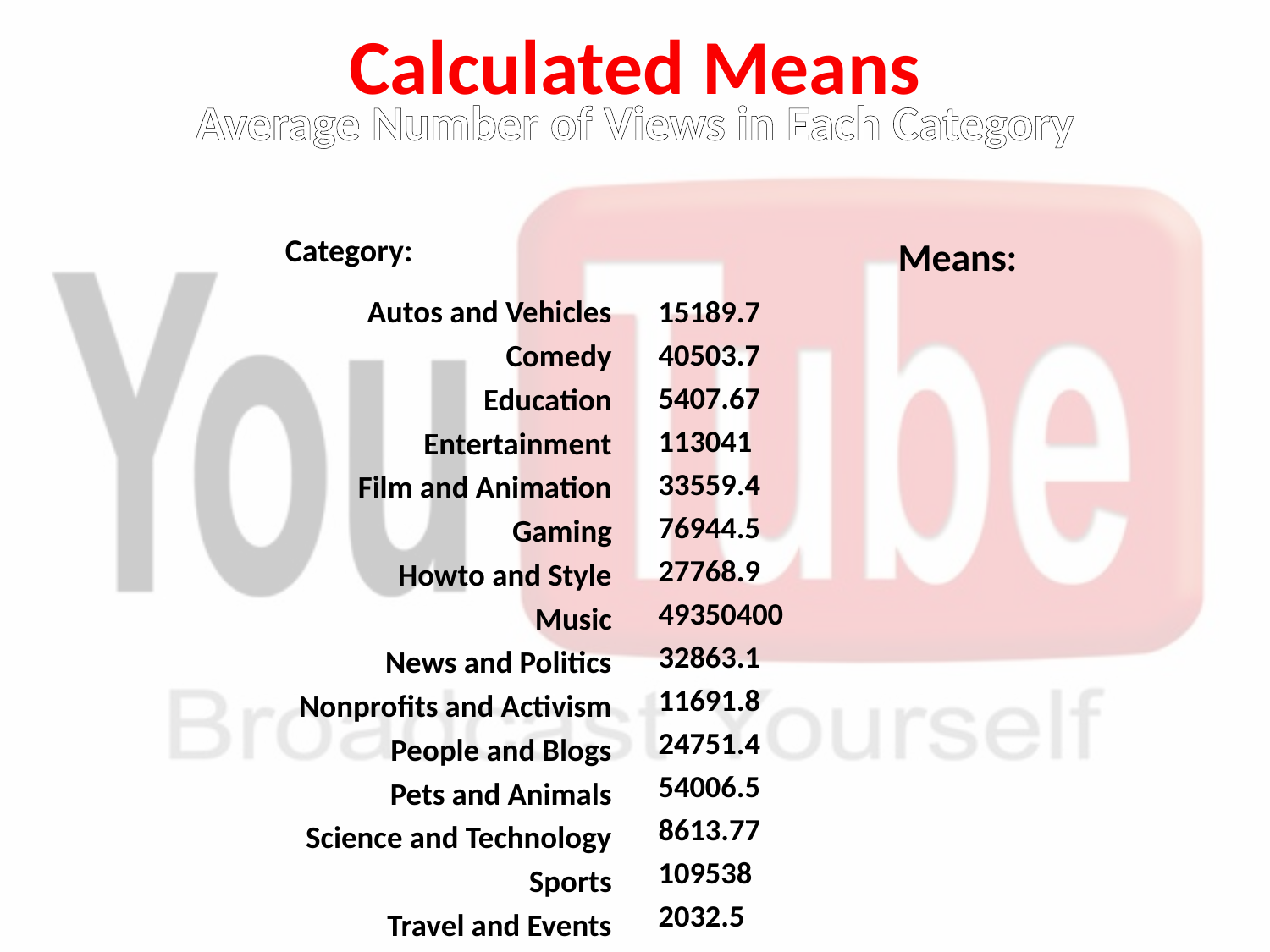

Calculated Means
Average Number of Views in Each Category
Means:
Category:
Autos and Vehicles
Comedy
Education
Entertainment
Film and Animation
Gaming
Howto and Style
Music
News and Politics
Nonprofits and Activism
People and Blogs
Pets and Animals
Science and Technology
Sports
Travel and Events

15189.7
40503.7
5407.67
113041
33559.4
76944.5
27768.9
49350400
32863.1
11691.8
24751.4
54006.5
8613.77
109538
2032.5